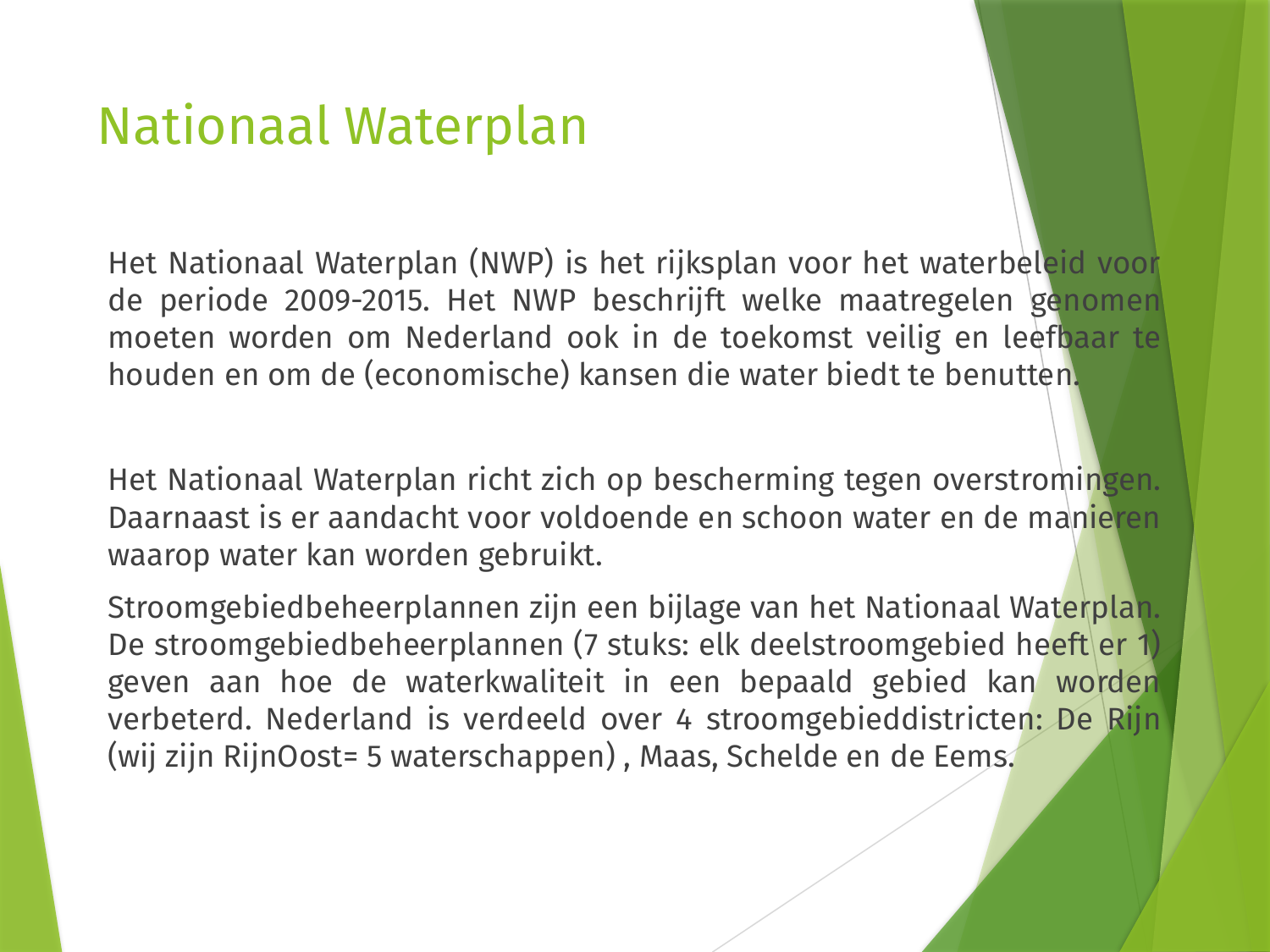

# Nationaal Waterplan
Het Nationaal Waterplan (NWP) is het rijksplan voor het waterbeleid voor de periode 2009-2015. Het NWP beschrijft welke maatregelen genomen moeten worden om Nederland ook in de toekomst veilig en leefbaar te houden en om de (economische) kansen die water biedt te benutten.

Het Nationaal Waterplan richt zich op bescherming tegen overstromingen. Daarnaast is er aandacht voor voldoende en schoon water en de manieren waarop water kan worden gebruikt.
Stroomgebiedbeheerplannen zijn een bijlage van het Nationaal Waterplan. De stroomgebiedbeheerplannen (7 stuks: elk deelstroomgebied heeft er 1) geven aan hoe de waterkwaliteit in een bepaald gebied kan worden verbeterd. Nederland is verdeeld over 4 stroomgebieddistricten: De Rijn (wij zijn RijnOost= 5 waterschappen) , Maas, Schelde en de Eems.